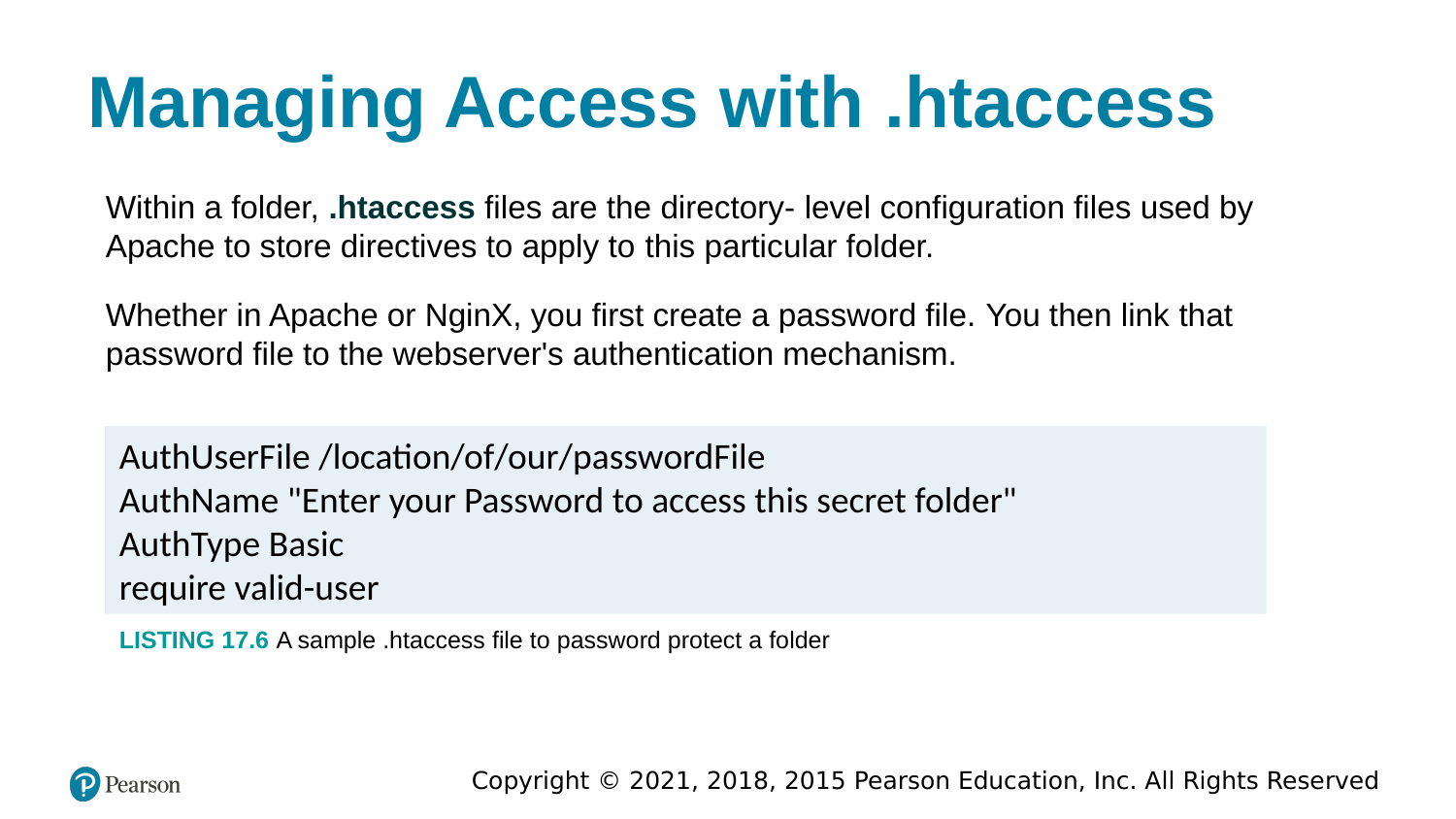

# Managing Access with .htaccess
Within a folder, .htaccess files are the directory- level configuration files used by Apache to store directives to apply to this particular folder.
Whether in Apache or NginX, you first create a password file. You then link that password file to the webserver's authentication mechanism.
AuthUserFile /location/of/our/passwordFile
AuthName "Enter your Password to access this secret folder"
AuthType Basic
require valid-user
LISTING 17.6 A sample .htaccess file to password protect a folder